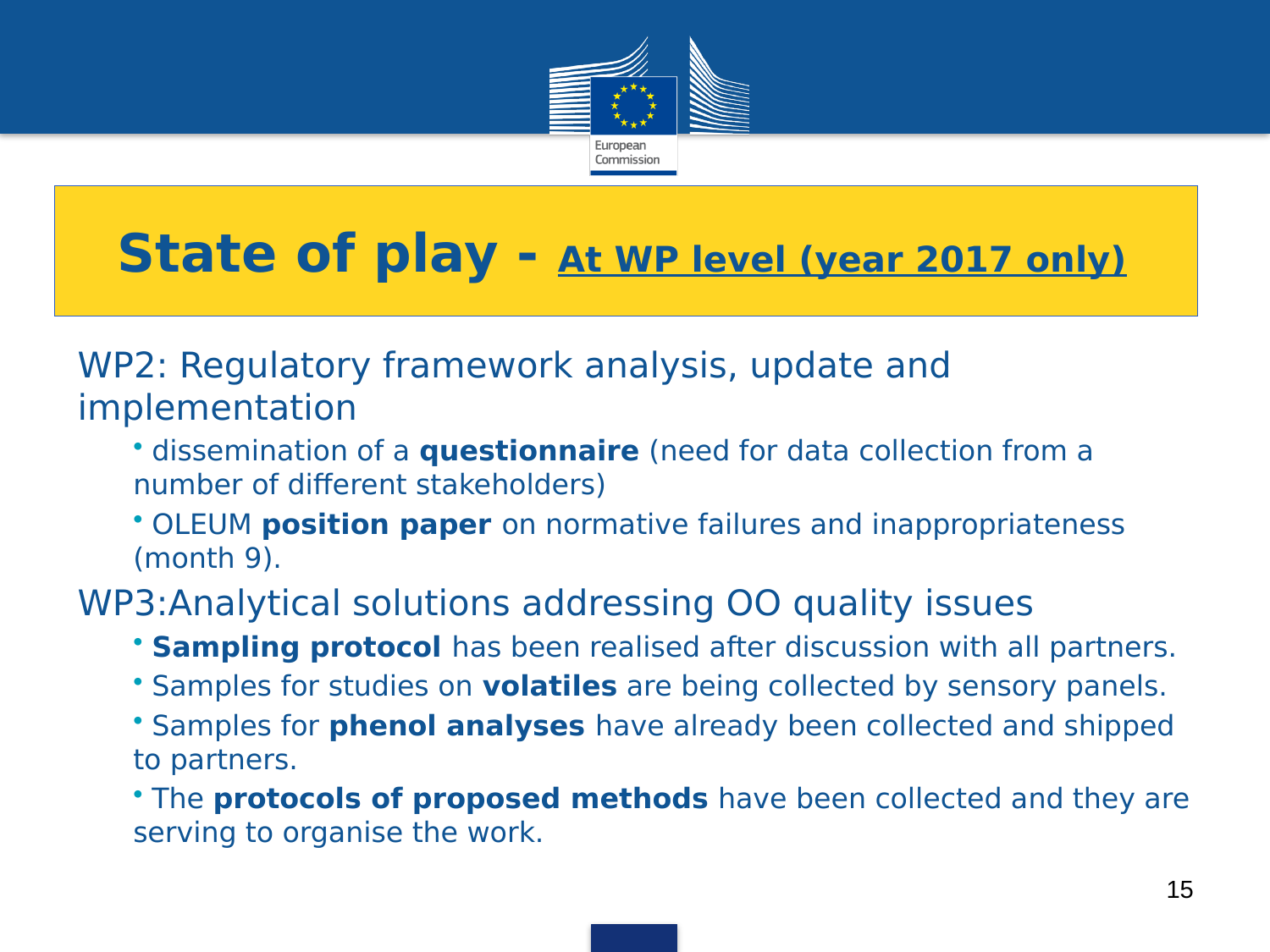

# State of play - At WP level (year 2017 only)
WP2: Regulatory framework analysis, update and implementation
 dissemination of a questionnaire (need for data collection from a number of different stakeholders)
 OLEUM position paper on normative failures and inappropriateness (month 9).
WP3:Analytical solutions addressing OO quality issues
 Sampling protocol has been realised after discussion with all partners.
 Samples for studies on volatiles are being collected by sensory panels.
 Samples for phenol analyses have already been collected and shipped to partners.
 The protocols of proposed methods have been collected and they are serving to organise the work.

15